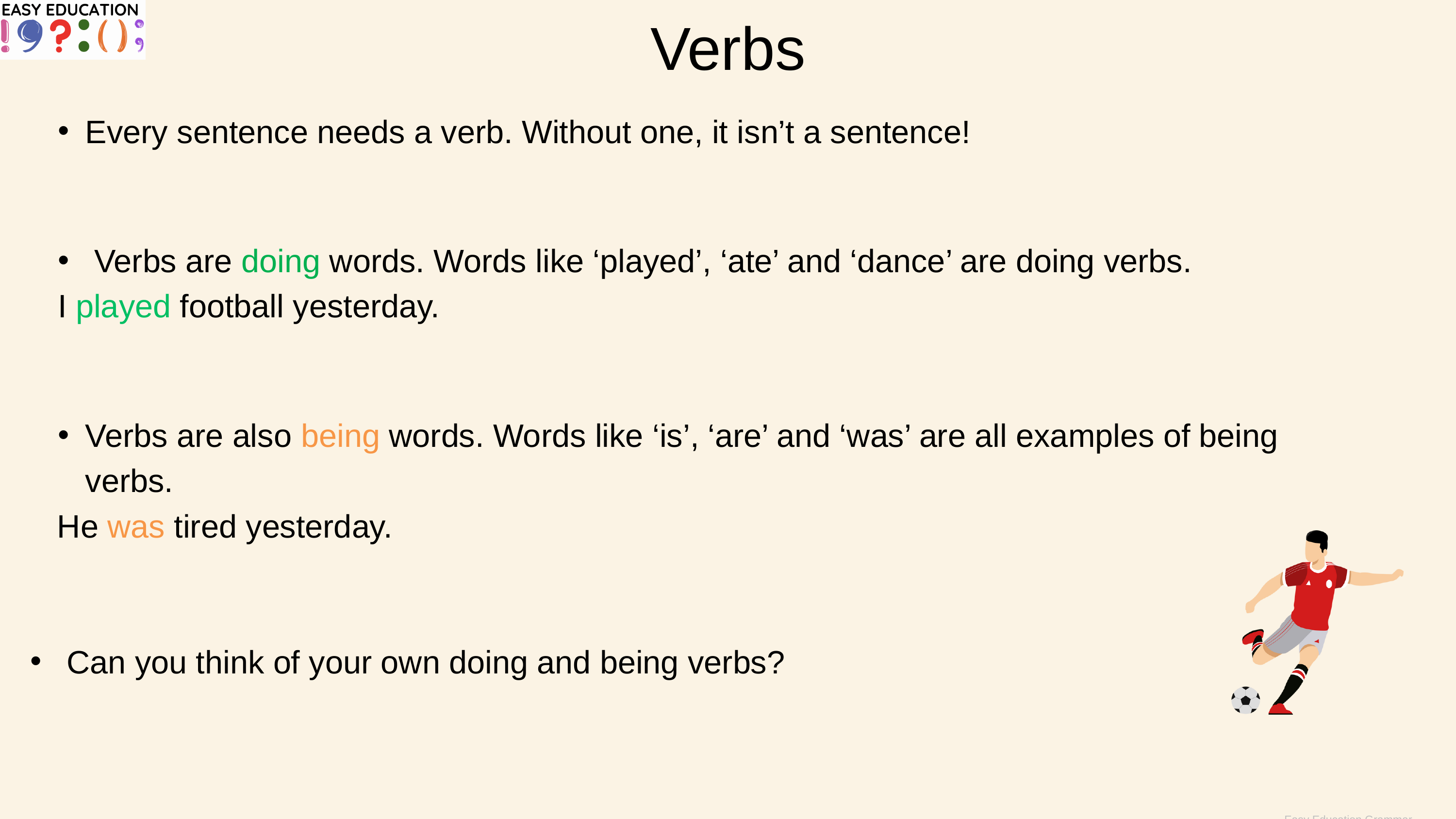

Verbs
Every sentence needs a verb. Without one, it isn’t a sentence!

Verbs are doing words. Words like ‘played’, ‘ate’ and ‘dance’ are doing verbs.
I played football yesterday.

Verbs are also being words. Words like ‘is’, ‘are’ and ‘was’ are all examples of being verbs.
   He was tired yesterday.

Can you think of your own doing and being verbs?